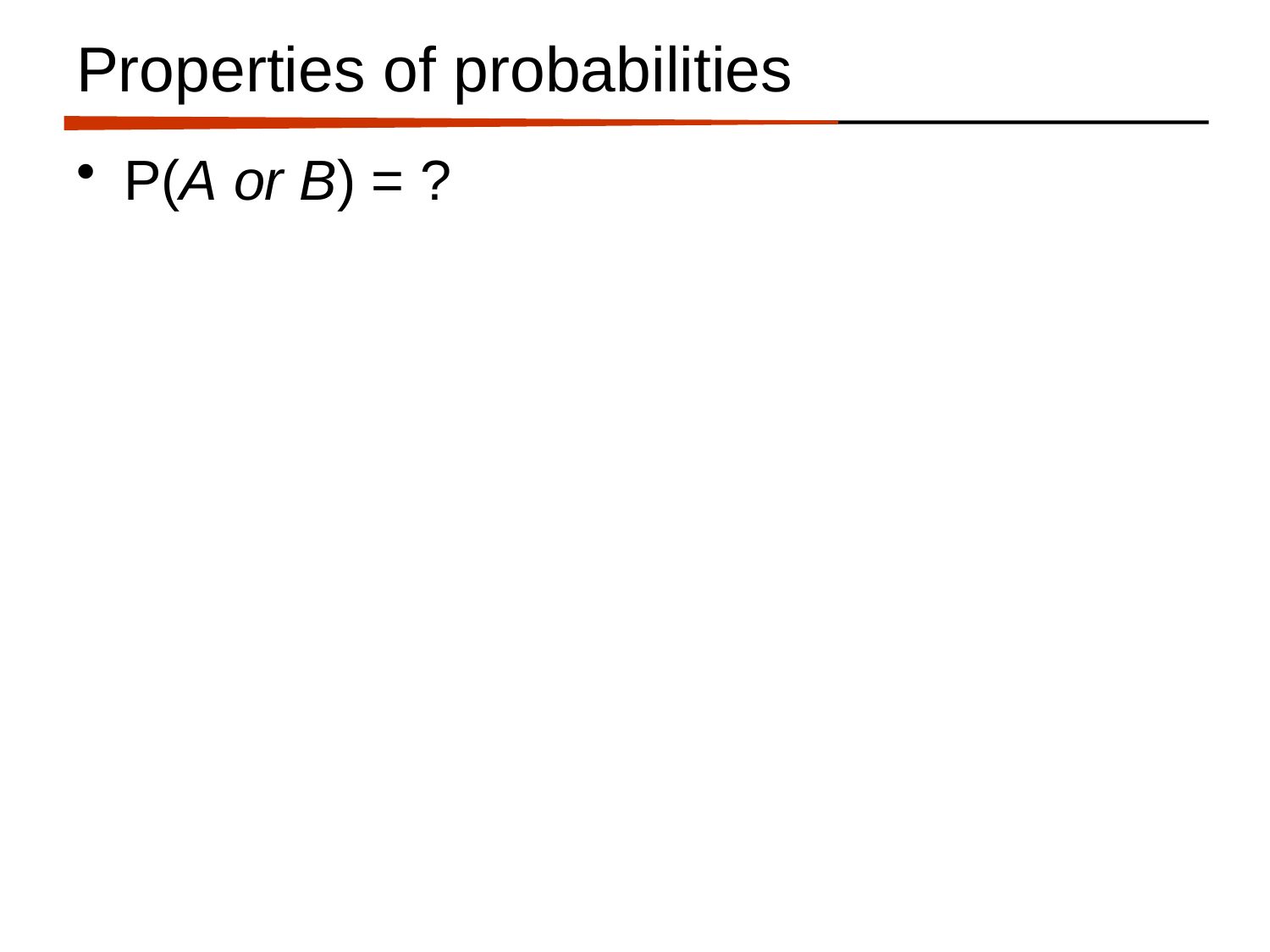

# Properties of probabilities
P(A or B) = ?